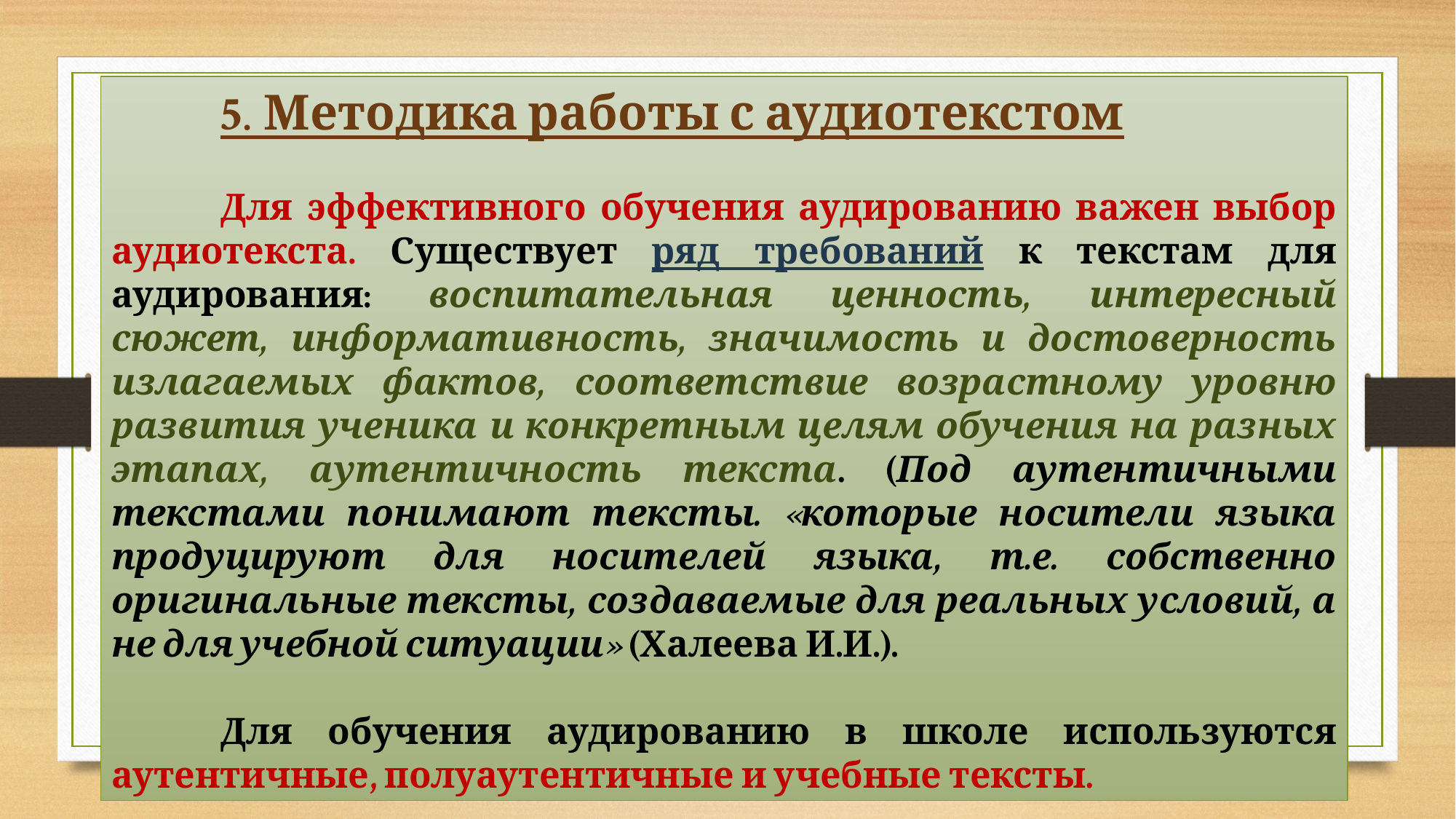

5. Методика работы с аудиотекстом

	Для эффективного обучения аудированию важен выбор аудиотекста. Существует ряд требований к текстам для аудирования: воспитательная ценность, интересный сюжет, информативность, значимость и достоверность излагаемых фактов, соответствие возрастному уровню развития ученика и конкретным целям обучения на разных этапах, аутентичность текста. (Под аутентичными текстами понимают тексты. «которые носители языка продуцируют для носителей языка, т.е. собственно оригинальные тексты, создаваемые для реальных условий, а не для учебной ситуации» (Халеева И.И.).

	Для обучения аудированию в школе используются аутентичные, полуаутентичные и учебные тексты.